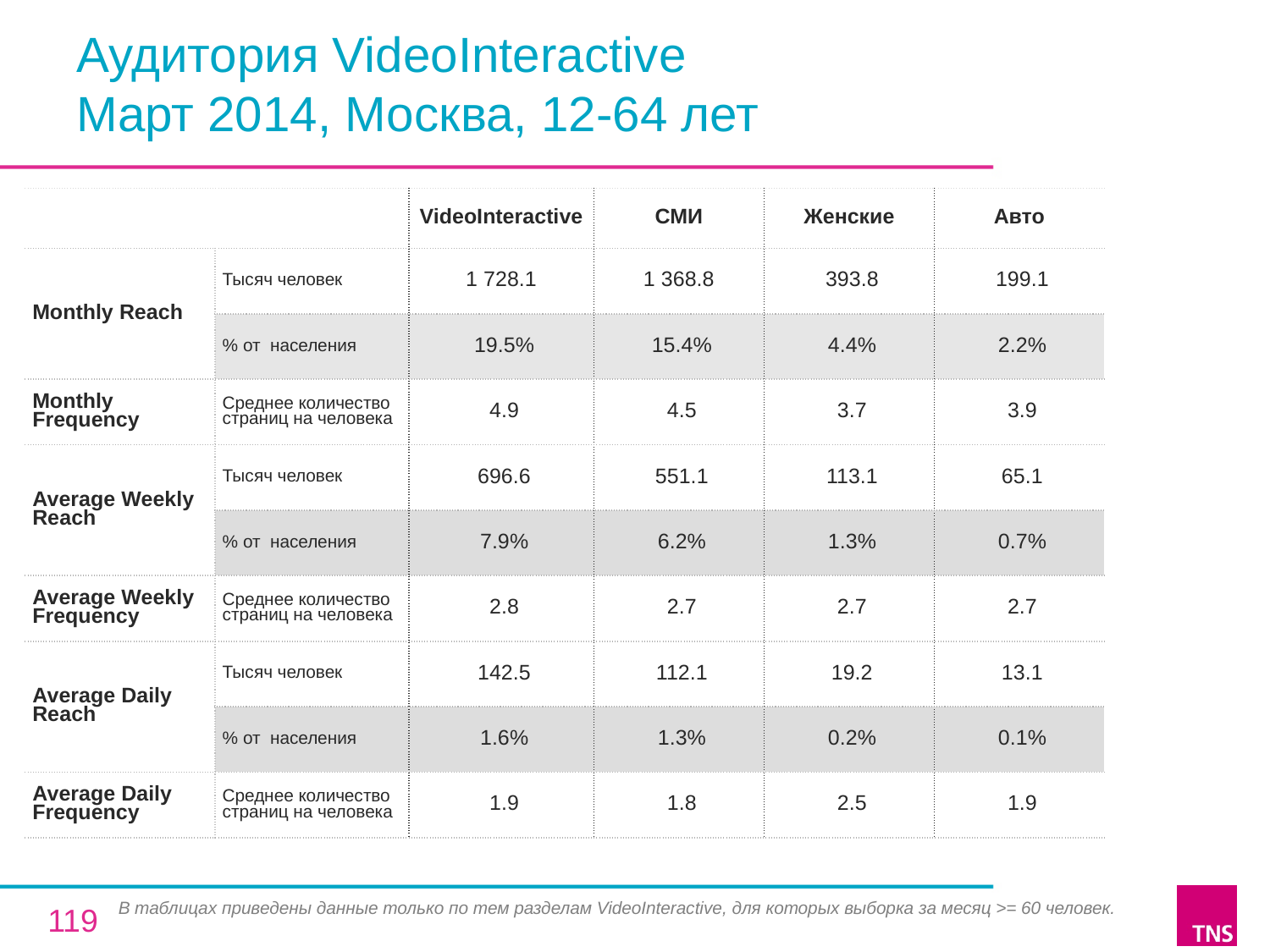

# Аудитория VideoInteractive Март 2014, Москва, 12-64 лет
|  |  | VideoInteractive | СМИ | Женские | Авто |
| --- | --- | --- | --- | --- | --- |
| Monthly Reach | Тысяч человек | 1 728.1 | 1 368.8 | 393.8 | 199.1 |
|  | % от населения | 19.5% | 15.4% | 4.4% | 2.2% |
| Monthly Frequency | Среднее количество страниц на человека | 4.9 | 4.5 | 3.7 | 3.9 |
| Average Weekly Reach | Тысяч человек | 696.6 | 551.1 | 113.1 | 65.1 |
|  | % от населения | 7.9% | 6.2% | 1.3% | 0.7% |
| Average Weekly Frequency | Среднее количество страниц на человека | 2.8 | 2.7 | 2.7 | 2.7 |
| Average Daily Reach | Тысяч человек | 142.5 | 112.1 | 19.2 | 13.1 |
|  | % от населения | 1.6% | 1.3% | 0.2% | 0.1% |
| Average Daily Frequency | Среднее количество страниц на человека | 1.9 | 1.8 | 2.5 | 1.9 |
В таблицах приведены данные только по тем разделам VideoInteractive, для которых выборка за месяц >= 60 человек.
119